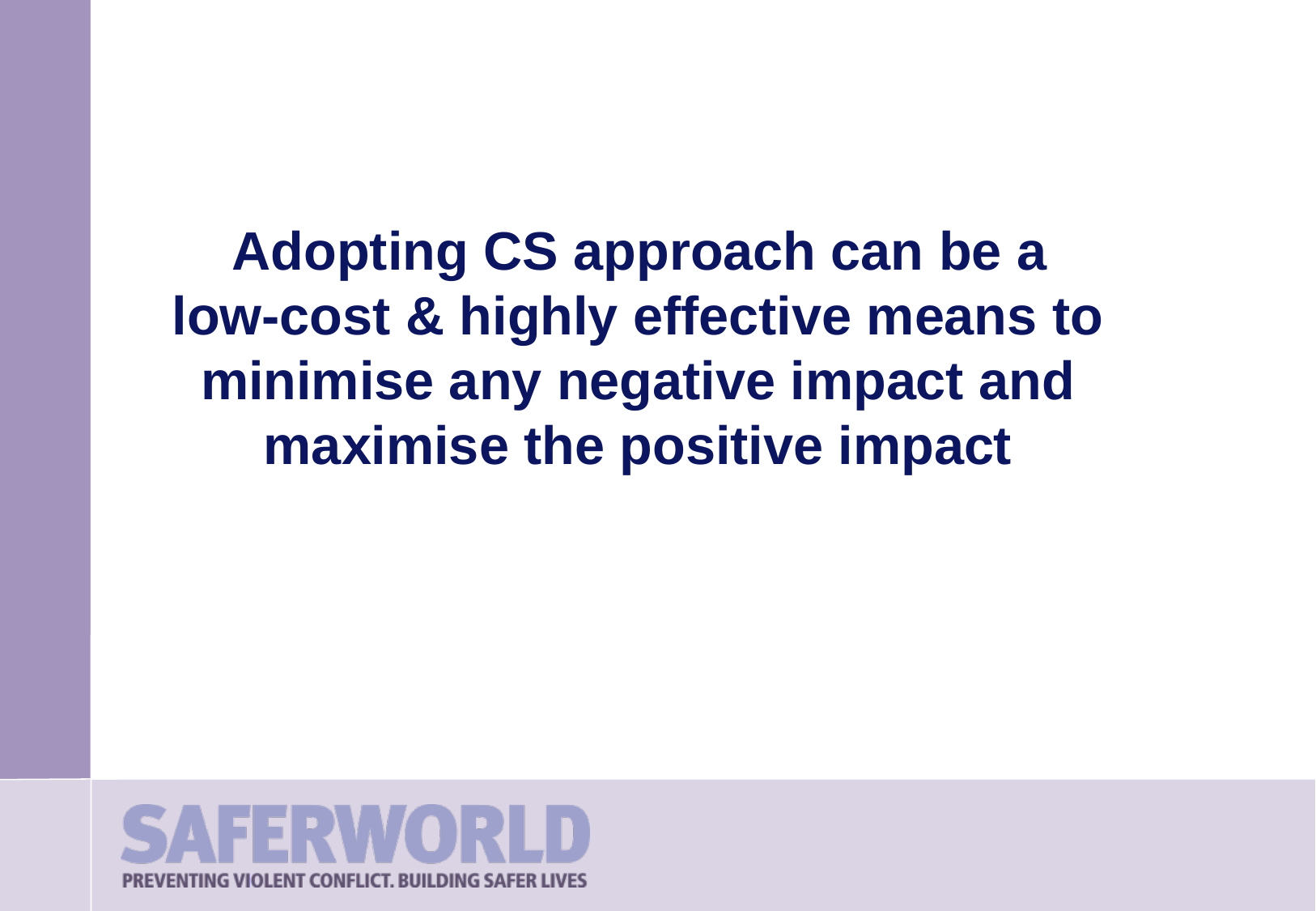

#
    Adopting CS approach can be a low-cost & highly effective means to minimise any negative impact and maximise the positive impact